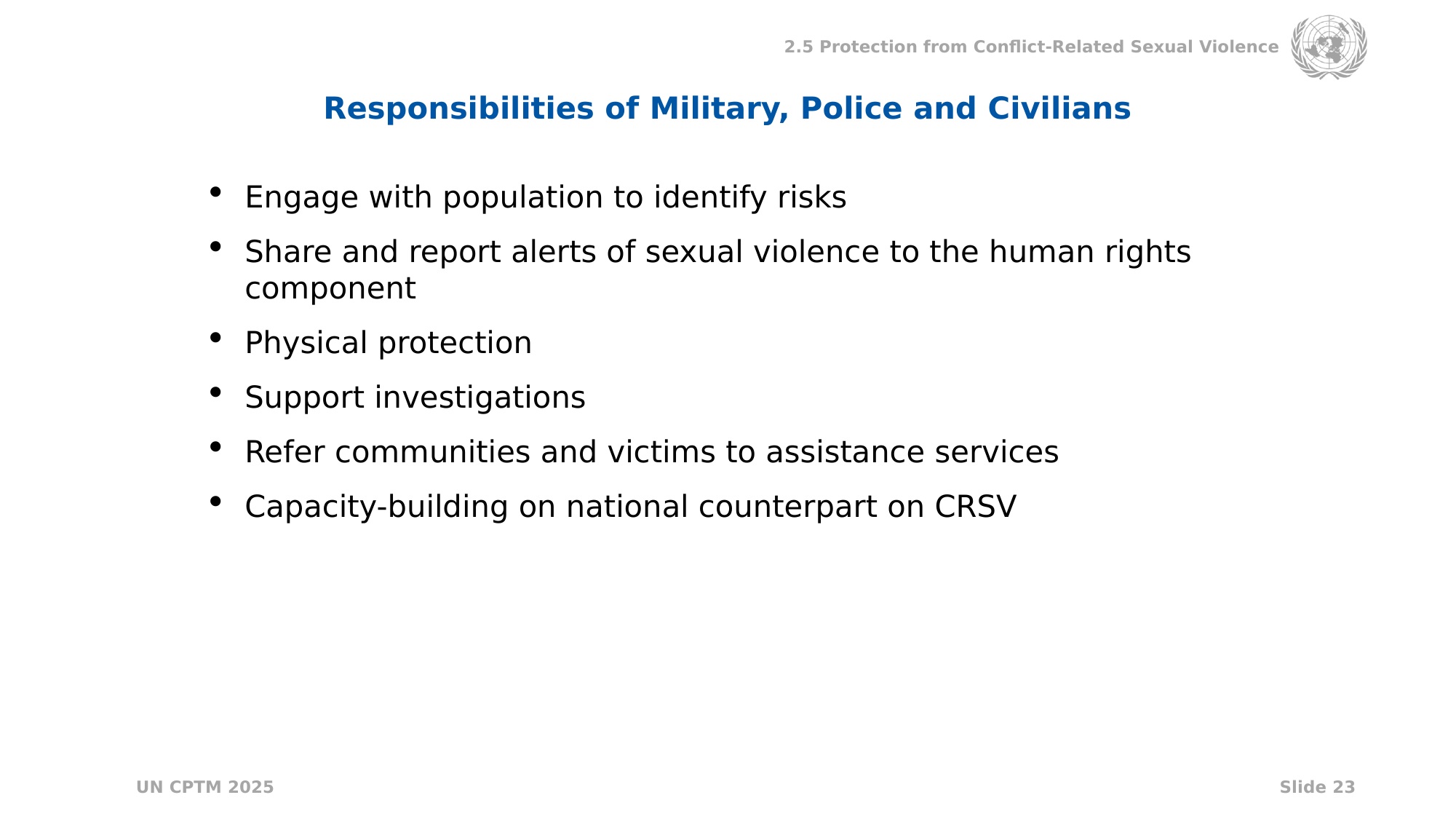

Responsibilities of Military, Police and Civilians
Engage with population to identify risks
Share and report alerts of sexual violence to the human rights component
Physical protection
Support investigations
Refer communities and victims to assistance services
Capacity-building on national counterpart on CRSV